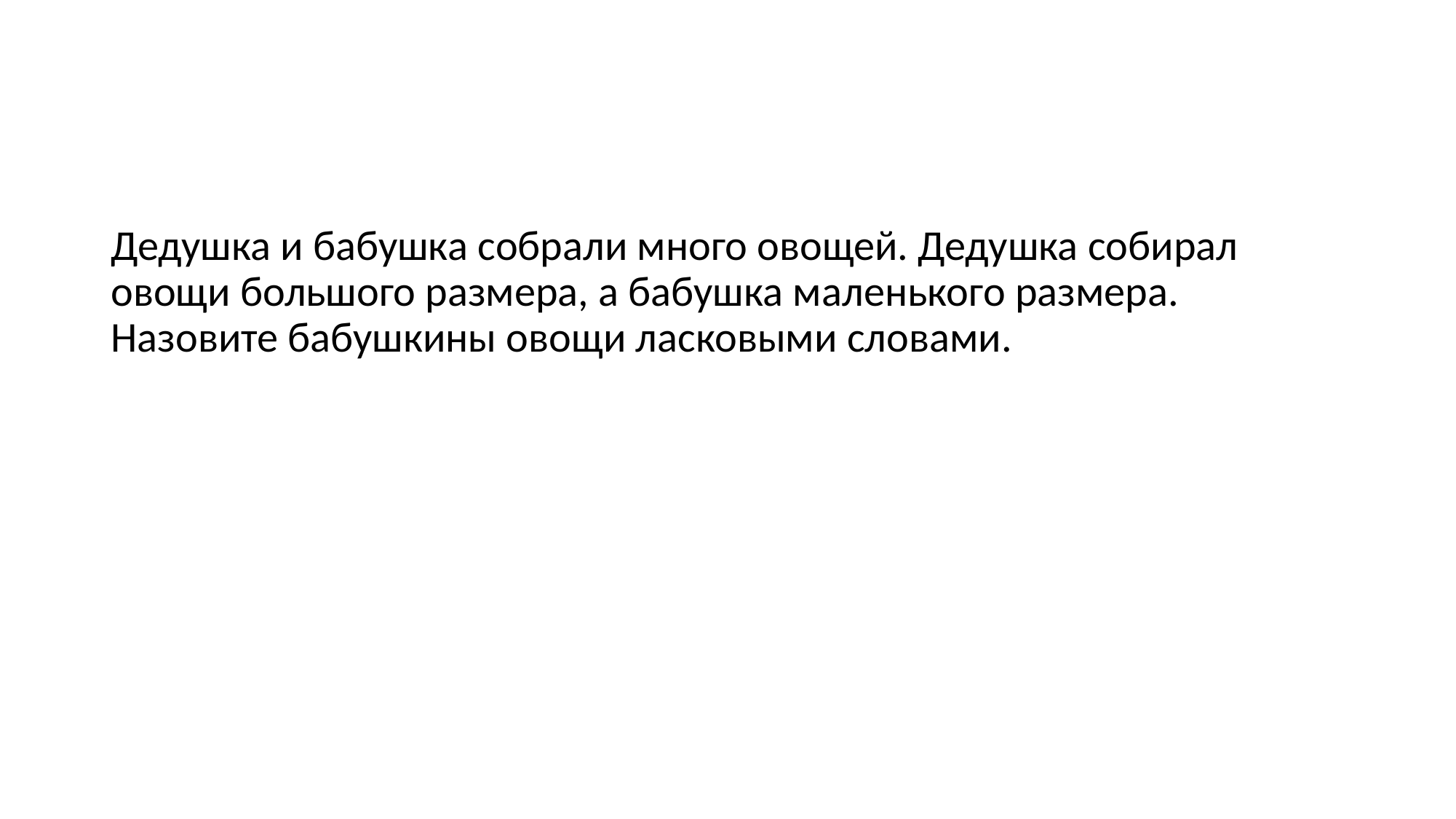

Дедушка и бабушка собрали много овощей. Дедушка собирал овощи большого размера, а бабушка маленького размера. Назовите бабушкины овощи ласковыми словами.